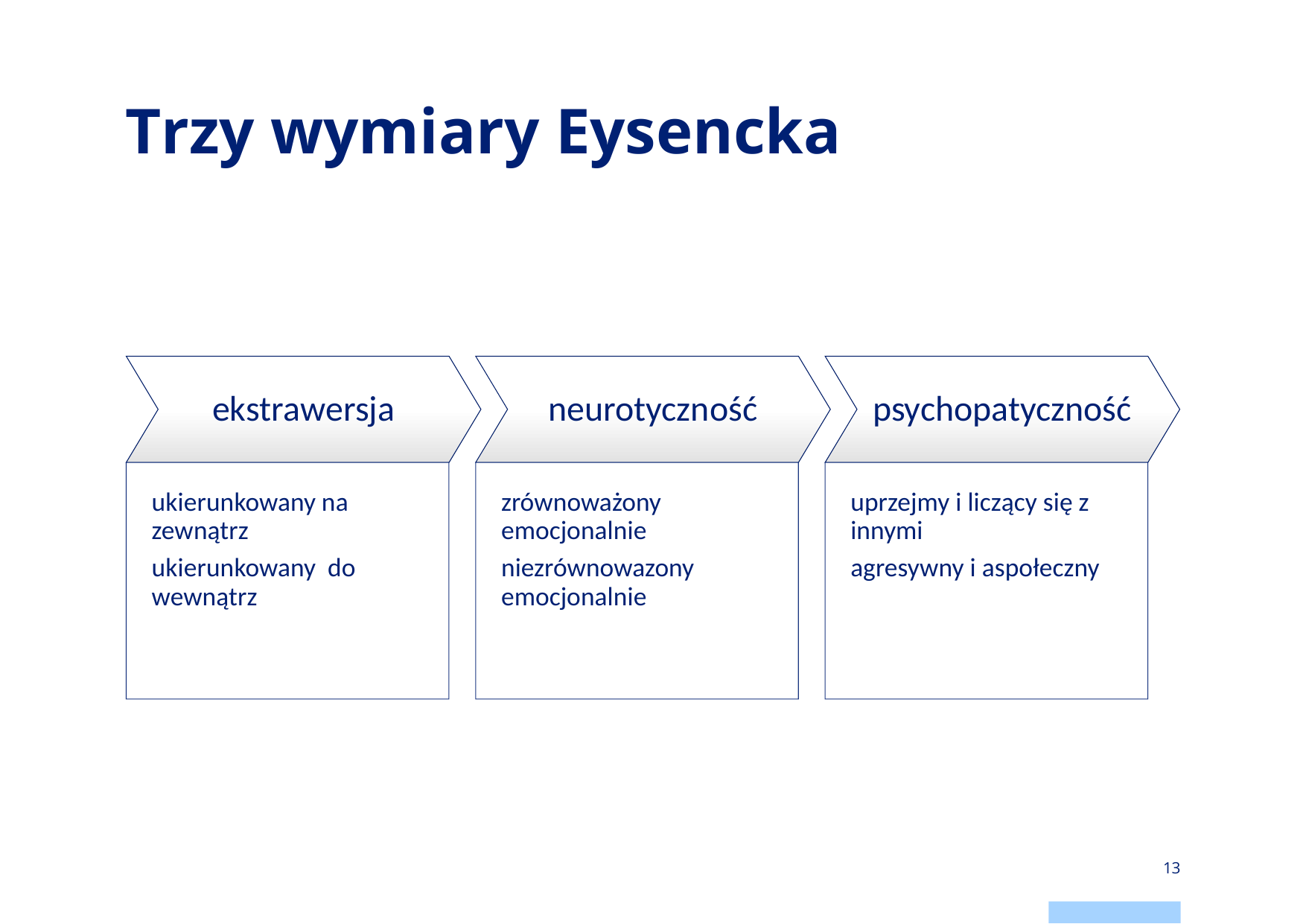

# Trzy wymiary Eysencka
ekstrawersja
ukierunkowany na zewnątrz
ukierunkowany  do wewnątrz
neurotyczność
zrównoważony emocjonalnie
niezrównowazony emocjonalnie
psychopatyczność
uprzejmy i liczący się z innymi
agresywny i aspołeczny
13